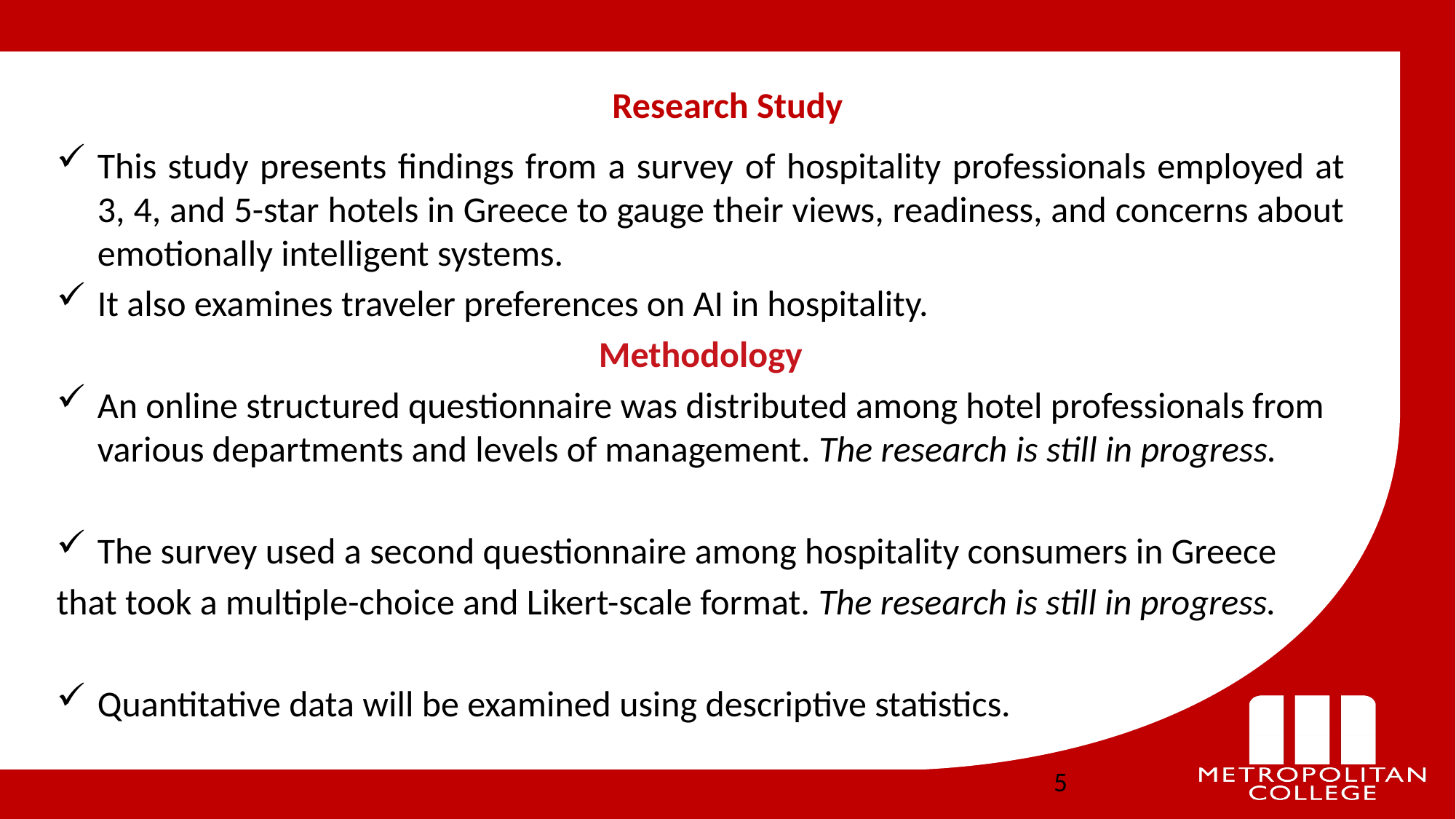

# Research Study
This study presents findings from a survey of hospitality professionals employed at 3, 4, and 5-star hotels in Greece to gauge their views, readiness, and concerns about emotionally intelligent systems.
It also examines traveler preferences on AI in hospitality.
Methodology
An online structured questionnaire was distributed among hotel professionals from various departments and levels of management. The research is still in progress.

The survey used a second questionnaire among hospitality consumers in Greece
that took a multiple-choice and Likert-scale format. The research is still in progress.

Quantitative data will be examined using descriptive statistics.

5